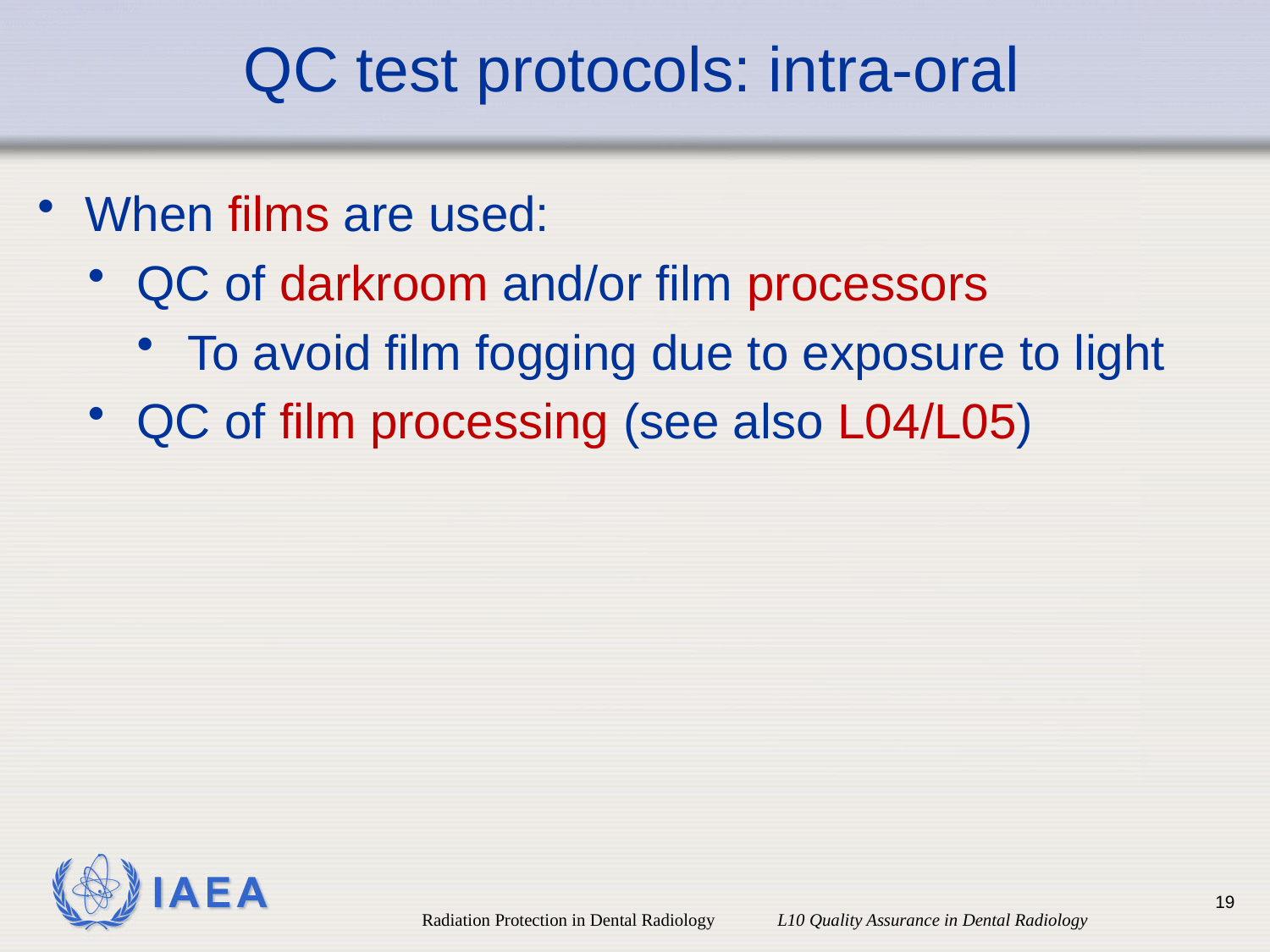

# QC test protocols: intra-oral
When films are used:
QC of darkroom and/or film processors
To avoid film fogging due to exposure to light
QC of film processing (see also L04/L05)

19
Radiation Protection in Dental Radiology              L10 Quality Assurance in Dental Radiology